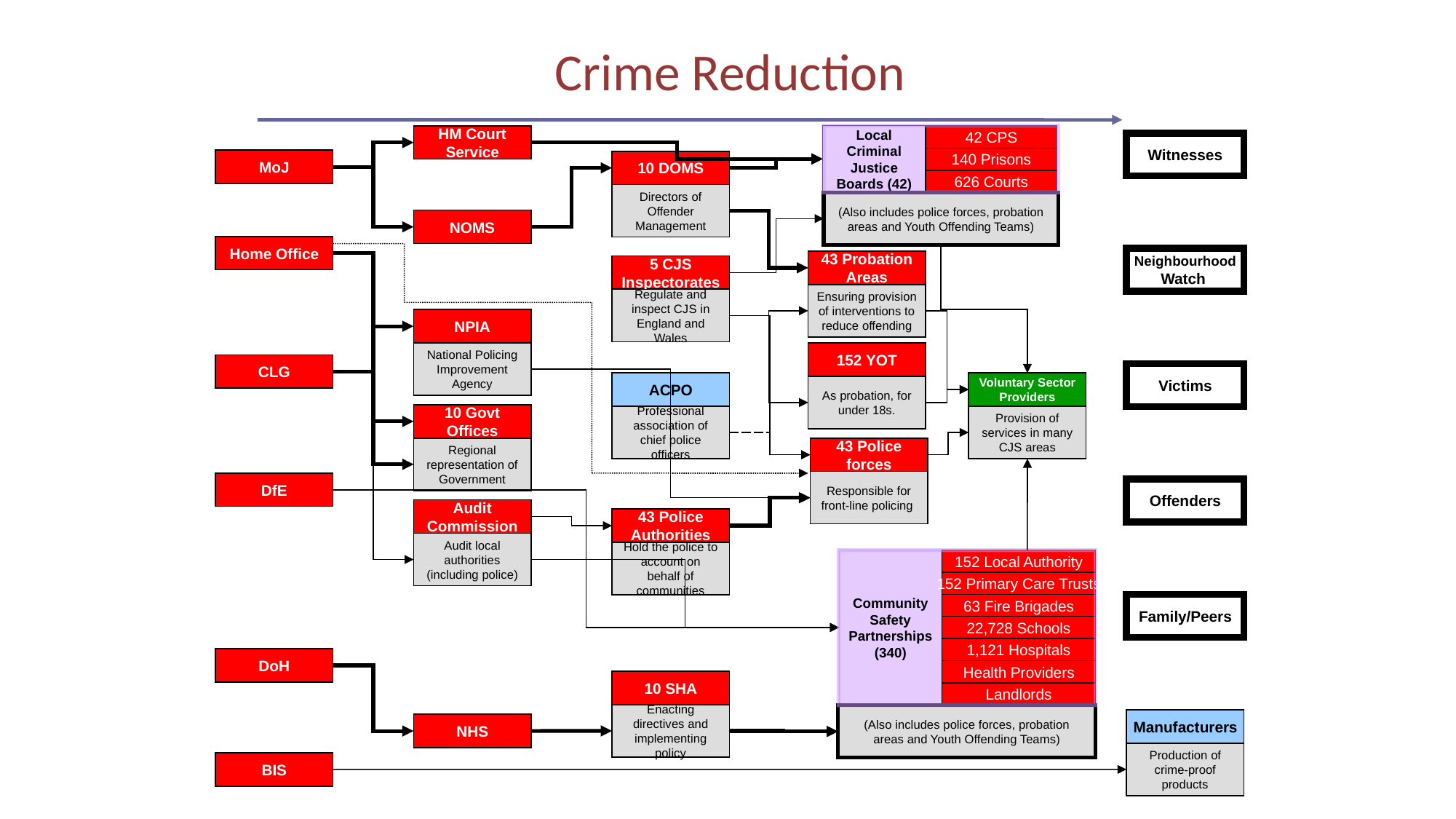

# Crime Reduction
National
Regional
Local

Local Criminal Justice Boards (42)

HM Court Service
42 CPS
Witnesses
140 Prisons
MoJ
10 DOMS
626 Courts
Directors of Offender Management
(Also includes police forces, probation areas and Youth Offending Teams)
NOMS
Home Office

Neighbourhood Watch
43 Probation Areas
Ensuring provision of interventions to reduce offending
5 CJS Inspectorates
Regulate and inspect CJS in England and Wales
NPIA
152 YOT
National Policing Improvement Agency
CLG
Victims
ACPO
Voluntary Sector Providers
As probation, for under 18s.
10 Govt Offices
Professional association of chief police officers
Provision of services in many CJS areas
43 Police forces
Regional representation of Government

Responsible for front-line policing
DfE
Offenders
Audit Commission
43 Police Authorities
Audit local authorities (including police)
Hold the police to account on behalf of communities
Community Safety Partnerships
(340)
152 Local Authority

152 Primary Care Trusts
Family/Peers
63 Fire Brigades
22,728 Schools
1,121 Hospitals
DoH
Health Providers
10 SHA
Landlords
Enacting directives and implementing policy
(Also includes police forces, probation areas and Youth Offending Teams)
Manufacturers
NHS
Production of crime-proof products
BIS